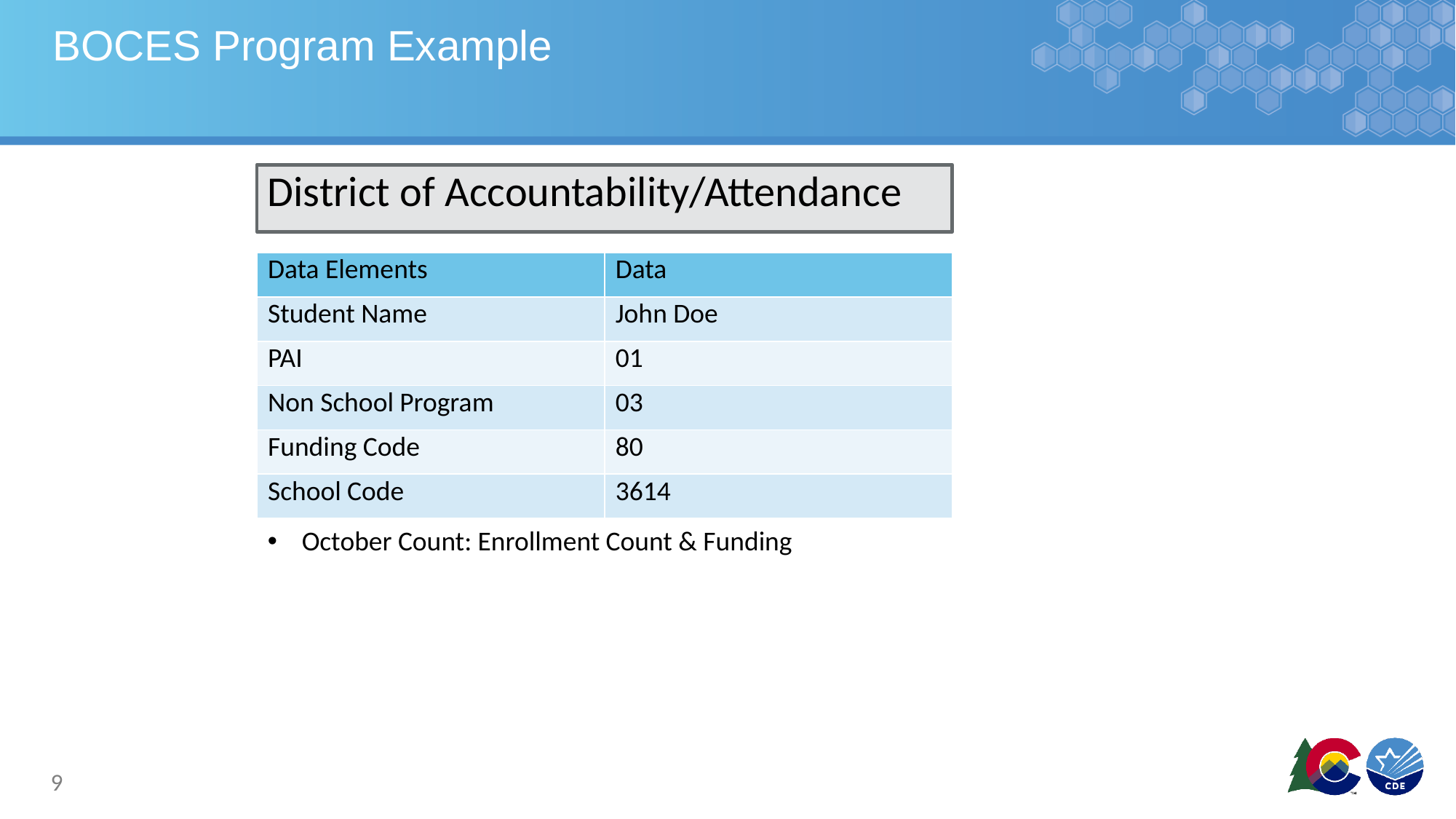

# BOCES Program Example
District of Accountability/Attendance
| Data Elements | Data |
| --- | --- |
| Student Name | John Doe |
| PAI | 01 |
| Non School Program | 03 |
| Funding Code | 80 |
| School Code | 3614 |
October Count: Enrollment Count & Funding
9